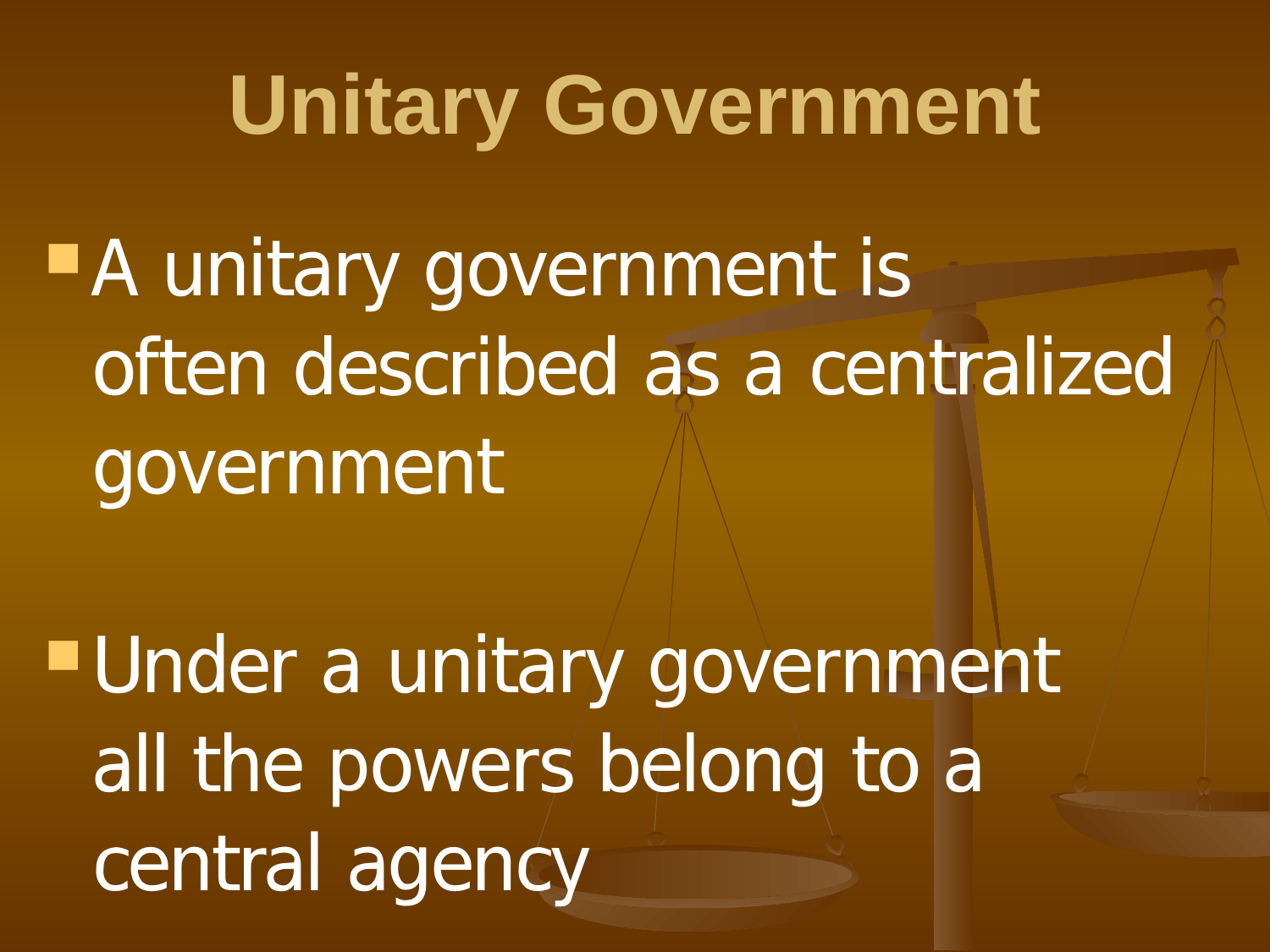

# Unitary Government
A unitary government is
  often described as a centralized
  government

Under a unitary government
  all the powers belong to a
  central agency